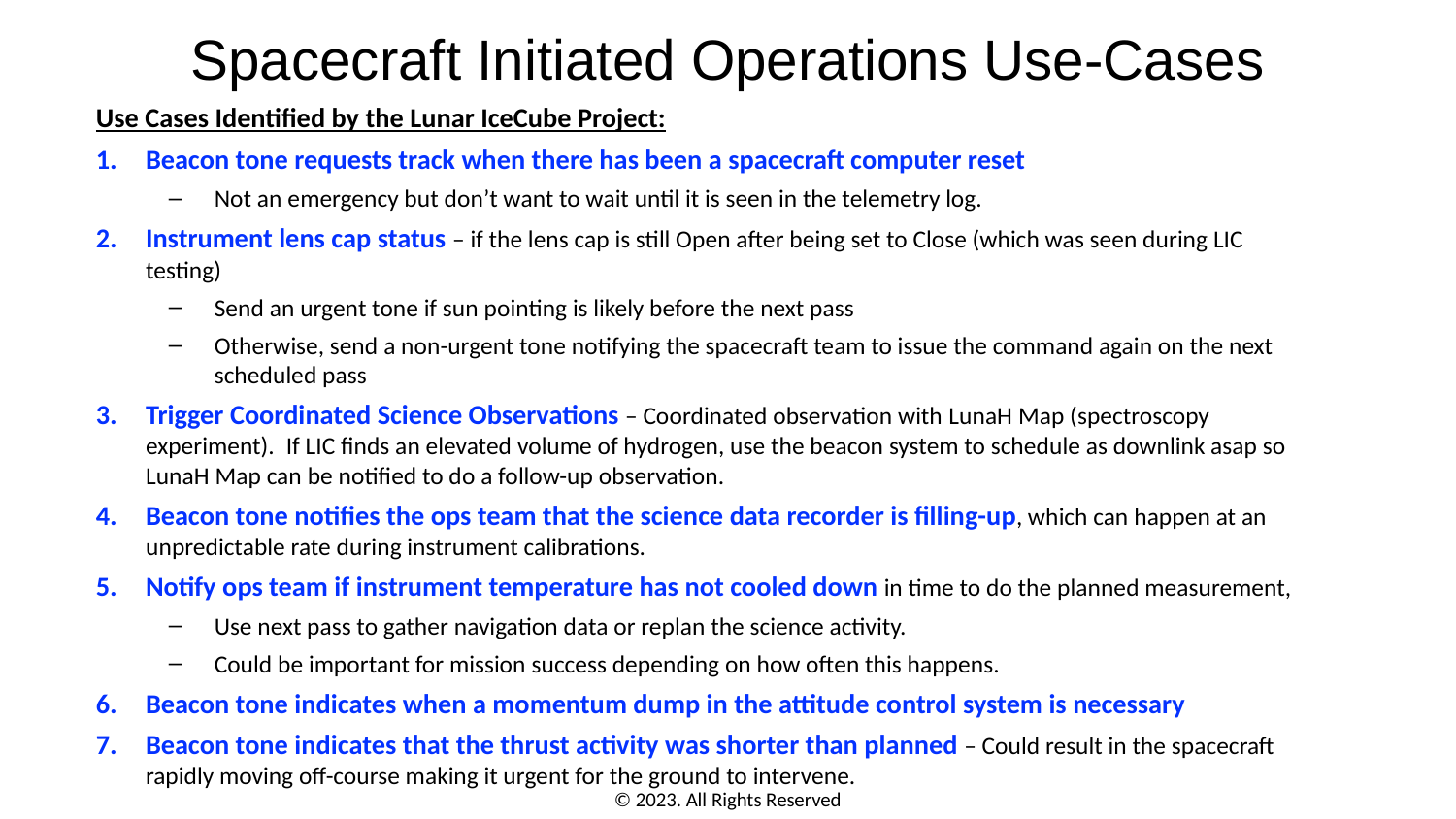

# Spacecraft Initiated Operations Use-Cases
Use Cases Identified by the Lunar IceCube Project:
Beacon tone requests track when there has been a spacecraft computer reset
Not an emergency but don’t want to wait until it is seen in the telemetry log.
Instrument lens cap status – if the lens cap is still Open after being set to Close (which was seen during LIC testing)
Send an urgent tone if sun pointing is likely before the next pass
Otherwise, send a non-urgent tone notifying the spacecraft team to issue the command again on the next scheduled pass
Trigger Coordinated Science Observations – Coordinated observation with LunaH Map (spectroscopy experiment).  If LIC finds an elevated volume of hydrogen, use the beacon system to schedule as downlink asap so LunaH Map can be notified to do a follow-up observation.
Beacon tone notifies the ops team that the science data recorder is filling-up, which can happen at an unpredictable rate during instrument calibrations.
Notify ops team if instrument temperature has not cooled down in time to do the planned measurement,
Use next pass to gather navigation data or replan the science activity.
Could be important for mission success depending on how often this happens.
Beacon tone indicates when a momentum dump in the attitude control system is necessary
Beacon tone indicates that the thrust activity was shorter than planned – Could result in the spacecraft rapidly moving off-course making it urgent for the ground to intervene.